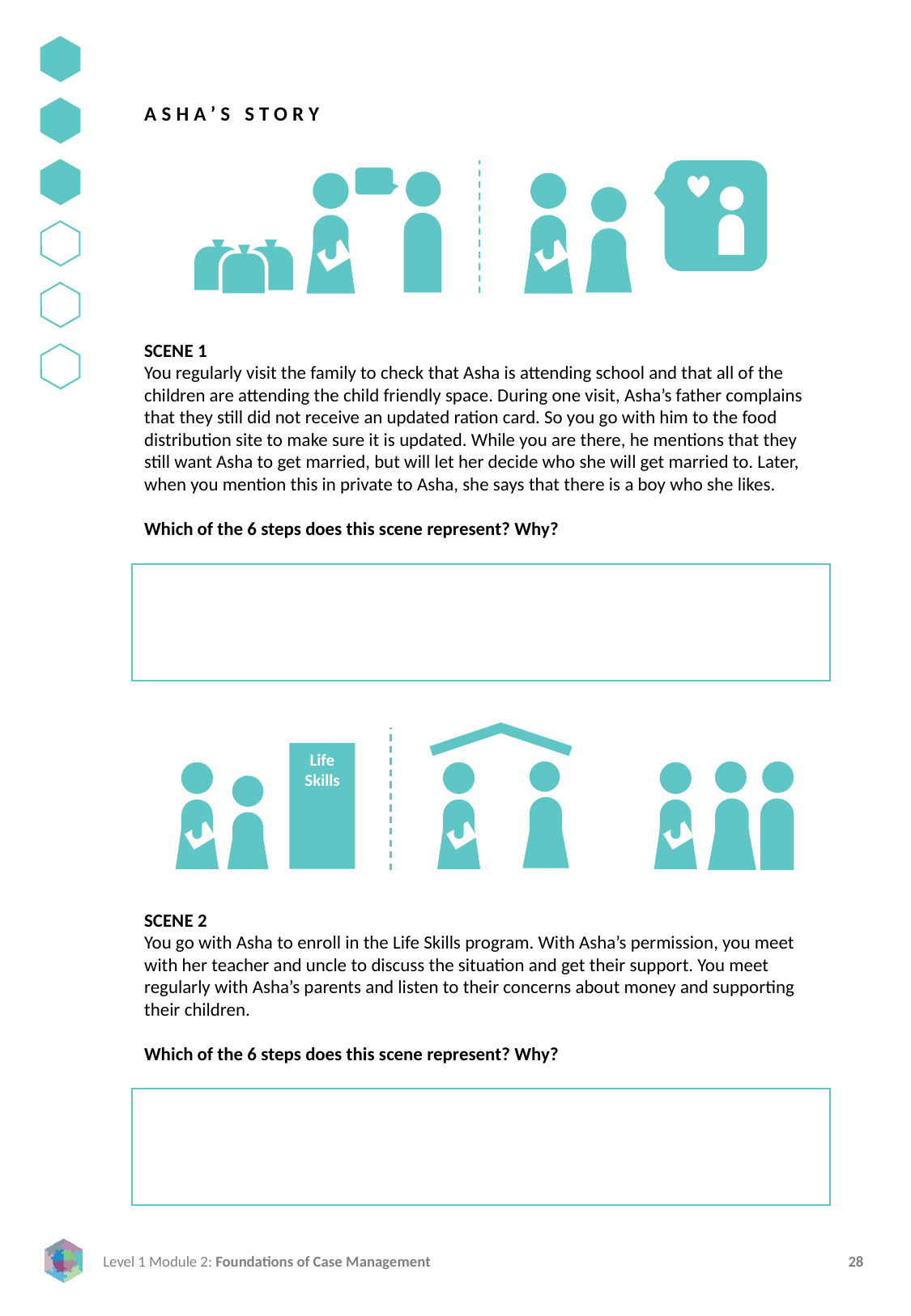

ASHA’S STORY

SCENE 1
You regularly visit the family to check that Asha is attending school and that all of the children are attending the child friendly space. During one visit, Asha’s father complains that they still did not receive an updated ration card. So you go with him to the food distribution site to make sure it is updated. While you are there, he mentions that they still want Asha to get married, but will let her decide who she will get married to. Later, when you mention this in private to Asha, she says that there is a boy who she likes.

Which of the 6 steps does this scene represent? Why?

Life Skills

SCENE 2
You go with Asha to enroll in the Life Skills program. With Asha’s permission, you meet with her teacher and uncle to discuss the situation and get their support. You meet regularly with Asha’s parents and listen to their concerns about money and supporting their children.

Which of the 6 steps does this scene represent? Why?